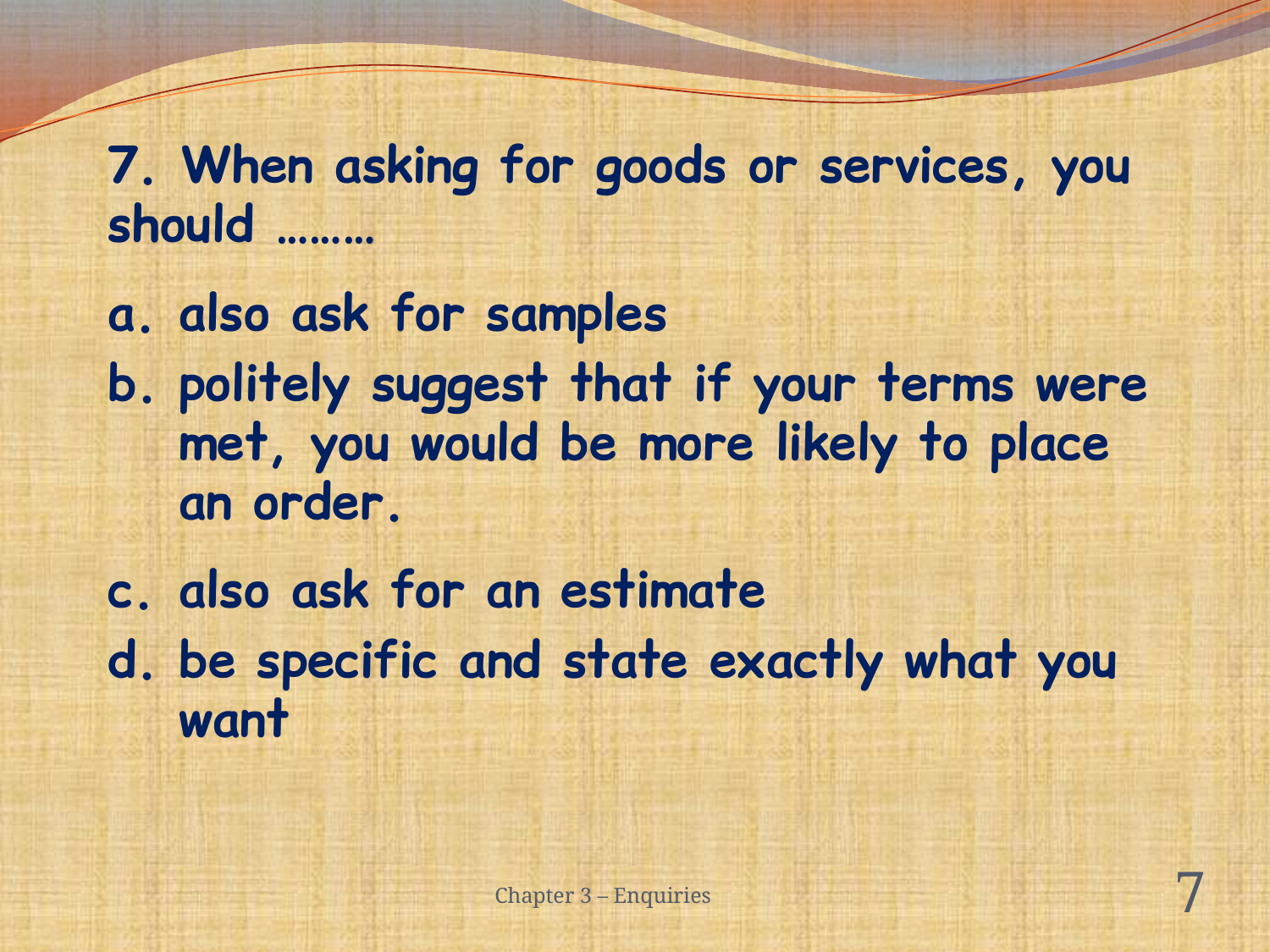

#
7. When asking for goods or services, you should ………
also ask for samples
politely suggest that if your terms were met, you would be more likely to place an order.
also ask for an estimate
be specific and state exactly what you want

Chapter 3 – Enquiries

7